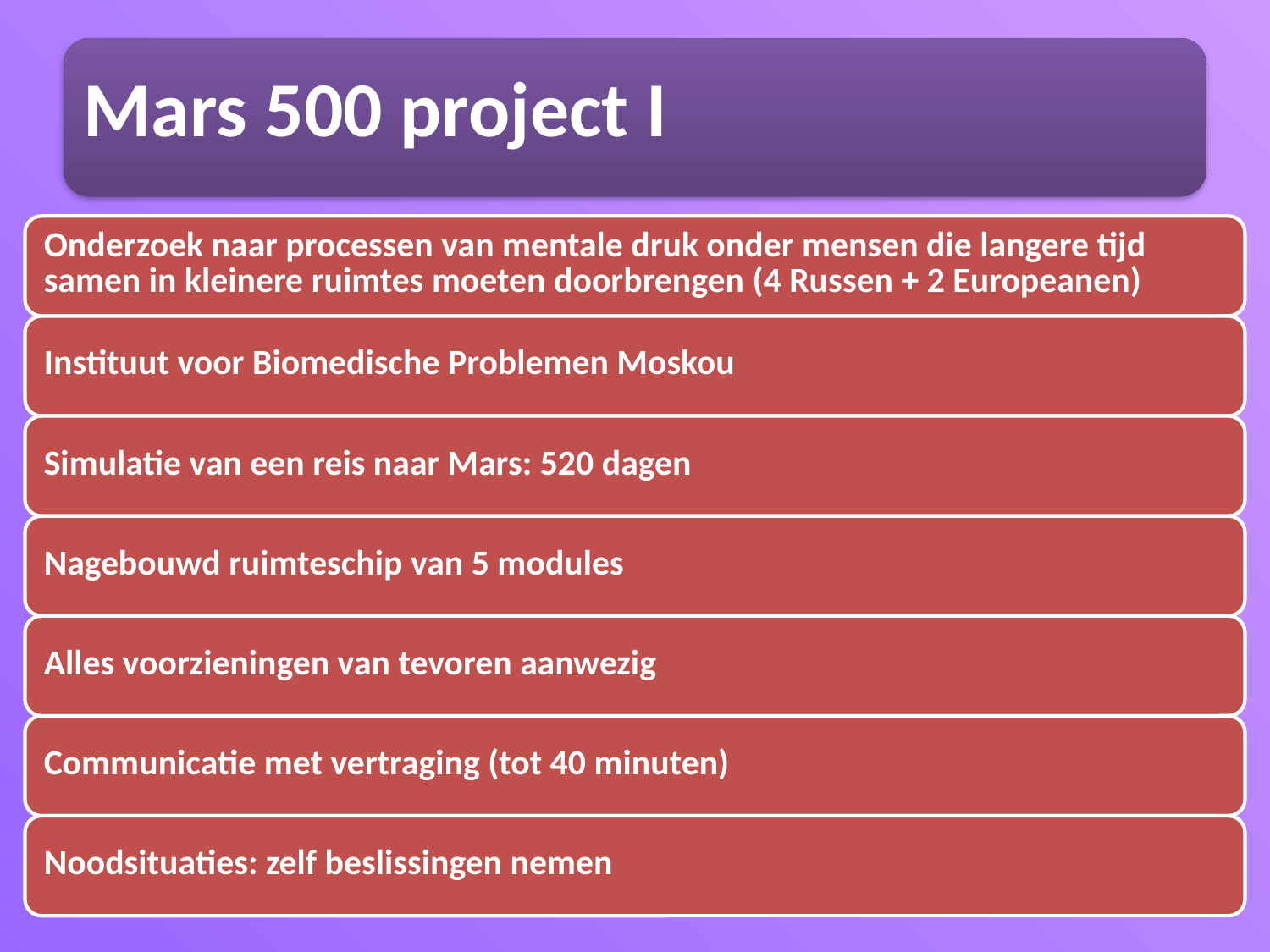

Mars 500 project I
Onderzoek naar processen van mentale druk onder mensen die langere tijd samen in kleinere ruimtes moeten doorbrengen (4 Russen + 2 Europeanen)
Instituut voor Biomedische Problemen Moskou
Simulatie van een reis naar Mars: 520 dagen
Nagebouwd ruimteschip van 5 modules
Alles voorzieningen van tevoren aanwezig
Communicatie met vertraging (tot 40 minuten)
Noodsituaties: zelf beslissingen nemen